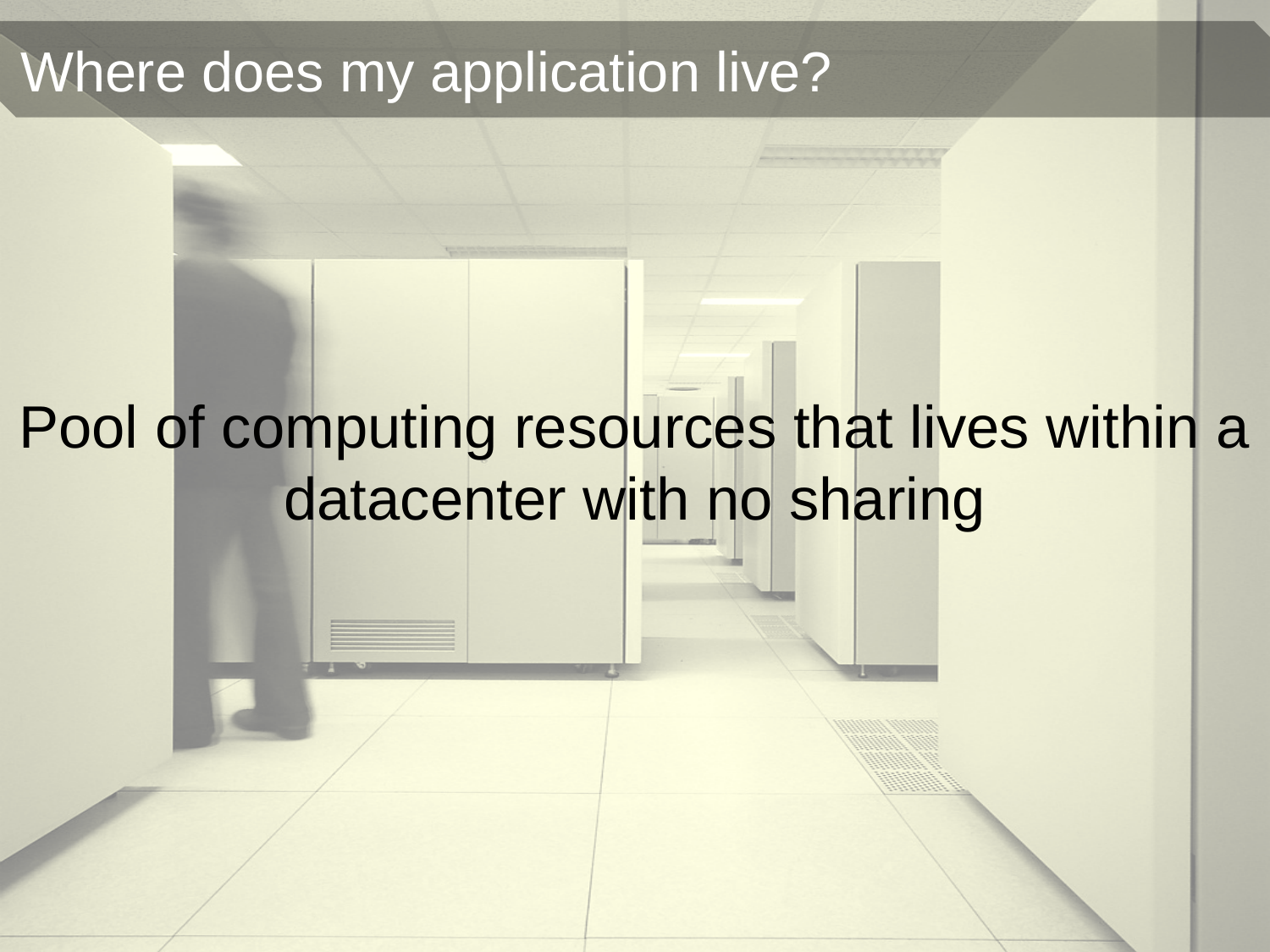

Pool of computing resources that lives within a datacenter with no sharing